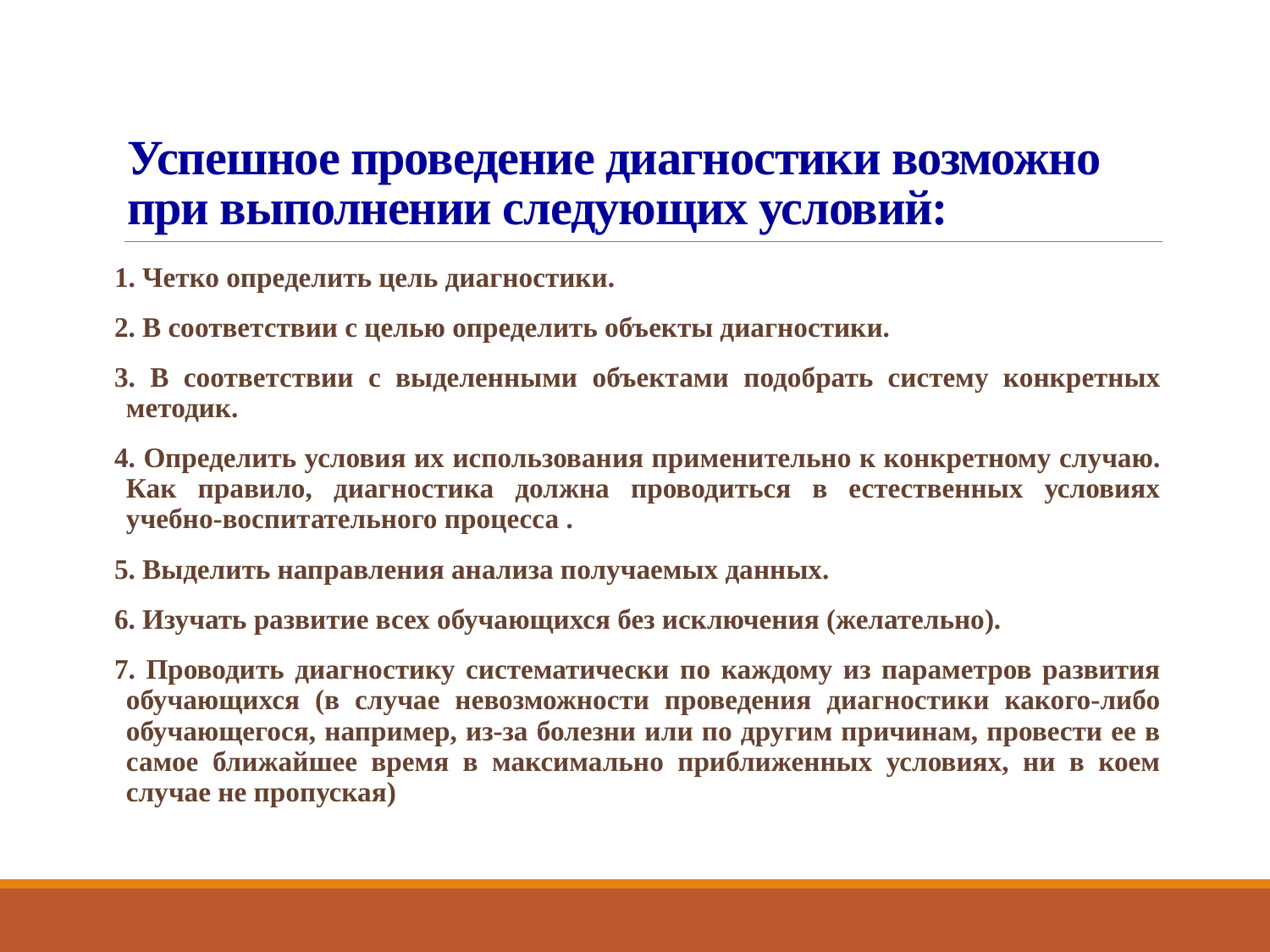

# Успешное проведение диагностики возможно при выполнении следующих условий:
1. Четко определить цель диагностики.
2. В соответствии с целью определить объекты диагностики.
3. В соответствии с выделенными объектами подобрать систему конкретных методик.
4. Определить условия их использования применительно к конкретному случаю. Как правило, диагностика должна проводиться в естественных условиях учебно-воспитательного процесса .
5. Выделить направления анализа получаемых данных.
6. Изучать развитие всех обучающихся без исключения (желательно).
7. Проводить диагностику систематически по каждому из параметров развития обучающихся (в случае невозможности проведения диагностики какого-либо обучающегося, например, из-за болезни или по другим причинам, провести ее в самое ближайшее время в максимально приближенных условиях, ни в коем случае не пропуская)